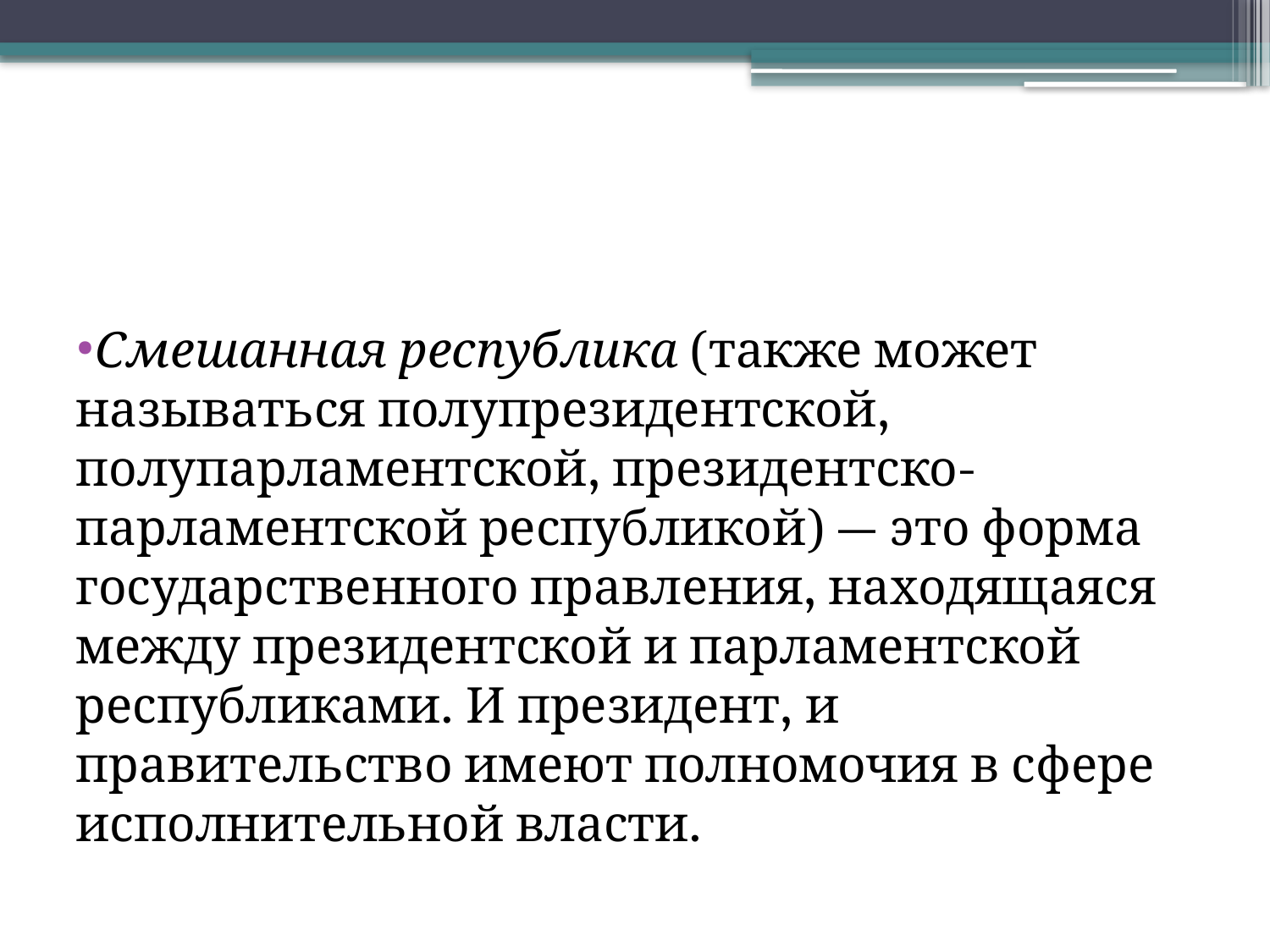

#
Смешанная республика (также может называться полупрезидентской, полупарламентской, президентско-парламентской республикой) — это форма государственного правления, находящаяся между президентской и парламентской республиками. И президент, и правительство имеют полномочия в сфере исполнительной власти.